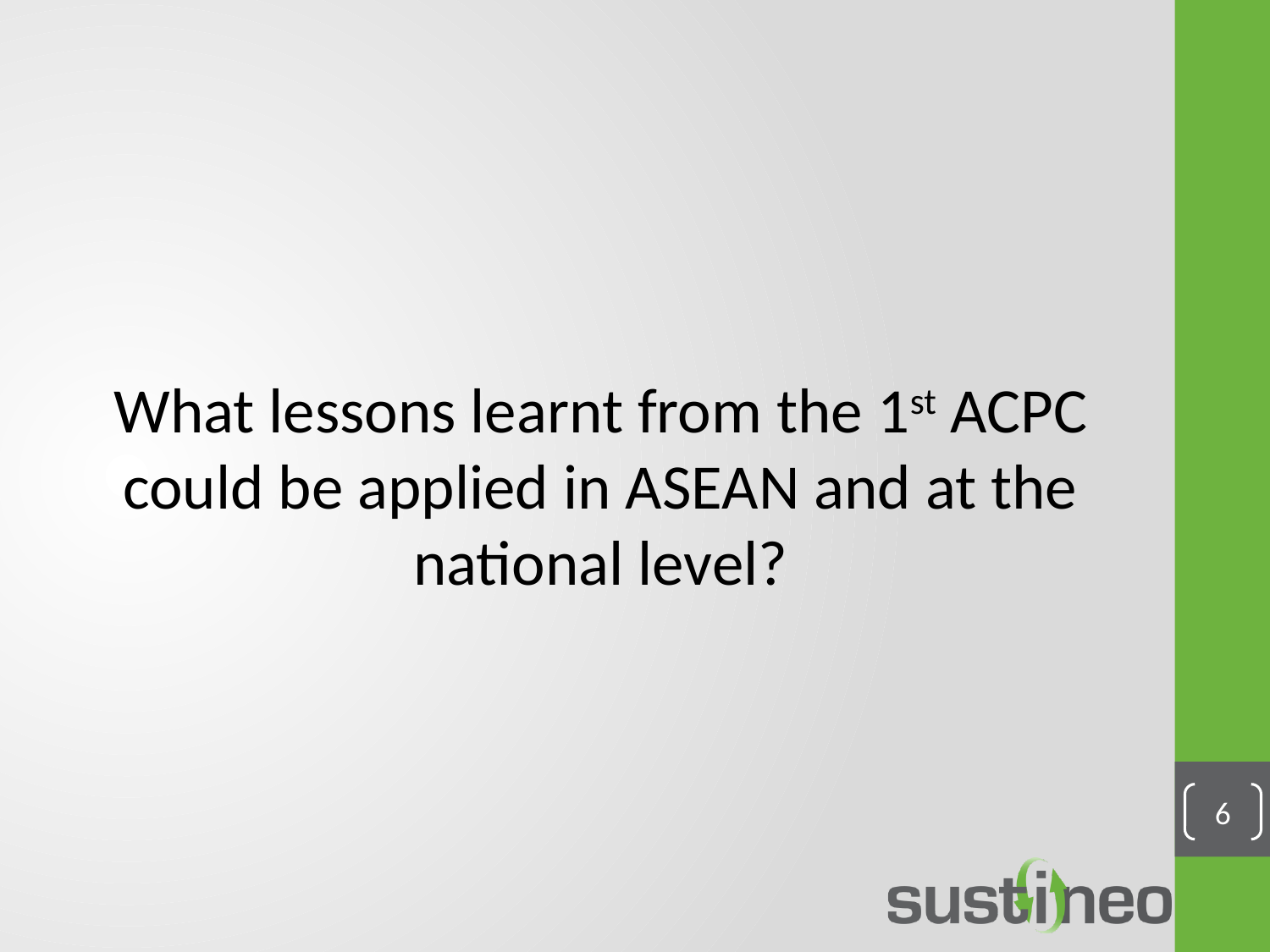

#

What lessons learnt from the 1st ACPC could be applied in ASEAN and at the national level?
6